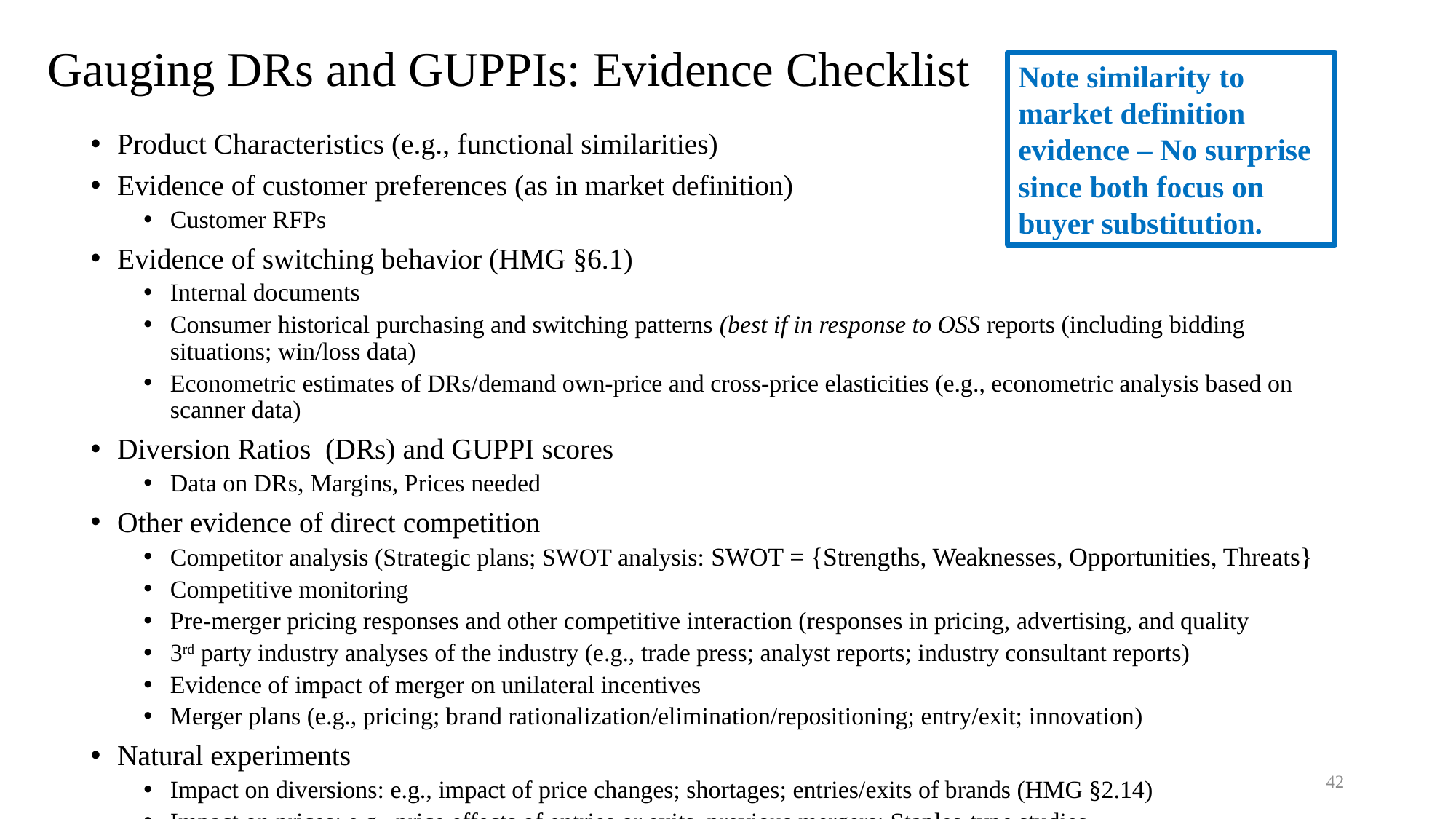

# Gauging DRs and GUPPIs: Evidence Checklist
Note similarity to market definition evidence – No surprise since both focus on buyer substitution.
Product Characteristics (e.g., functional similarities)
Evidence of customer preferences (as in market definition)
Customer RFPs
Evidence of switching behavior (HMG §6.1)
Internal documents
Consumer historical purchasing and switching patterns (best if in response to OSS reports (including bidding situations; win/loss data)
Econometric estimates of DRs/demand own-price and cross-price elasticities (e.g., econometric analysis based on scanner data)
Diversion Ratios  (DRs) and GUPPI scores
Data on DRs, Margins, Prices needed
Other evidence of direct competition
Competitor analysis (Strategic plans; SWOT analysis: SWOT = {Strengths, Weaknesses, Opportunities, Threats}
Competitive monitoring
Pre-merger pricing responses and other competitive interaction (responses in pricing, advertising, and quality
3rd party industry analyses of the industry (e.g., trade press; analyst reports; industry consultant reports)
Evidence of impact of merger on unilateral incentives
Merger plans (e.g., pricing; brand rationalization/elimination/repositioning; entry/exit; innovation)
Natural experiments
Impact on diversions: e.g., impact of price changes; shortages; entries/exits of brands (HMG §2.14)
Impact on prices: e.g., price effects of entries or exits, previous mergers; Staples-type studies
42